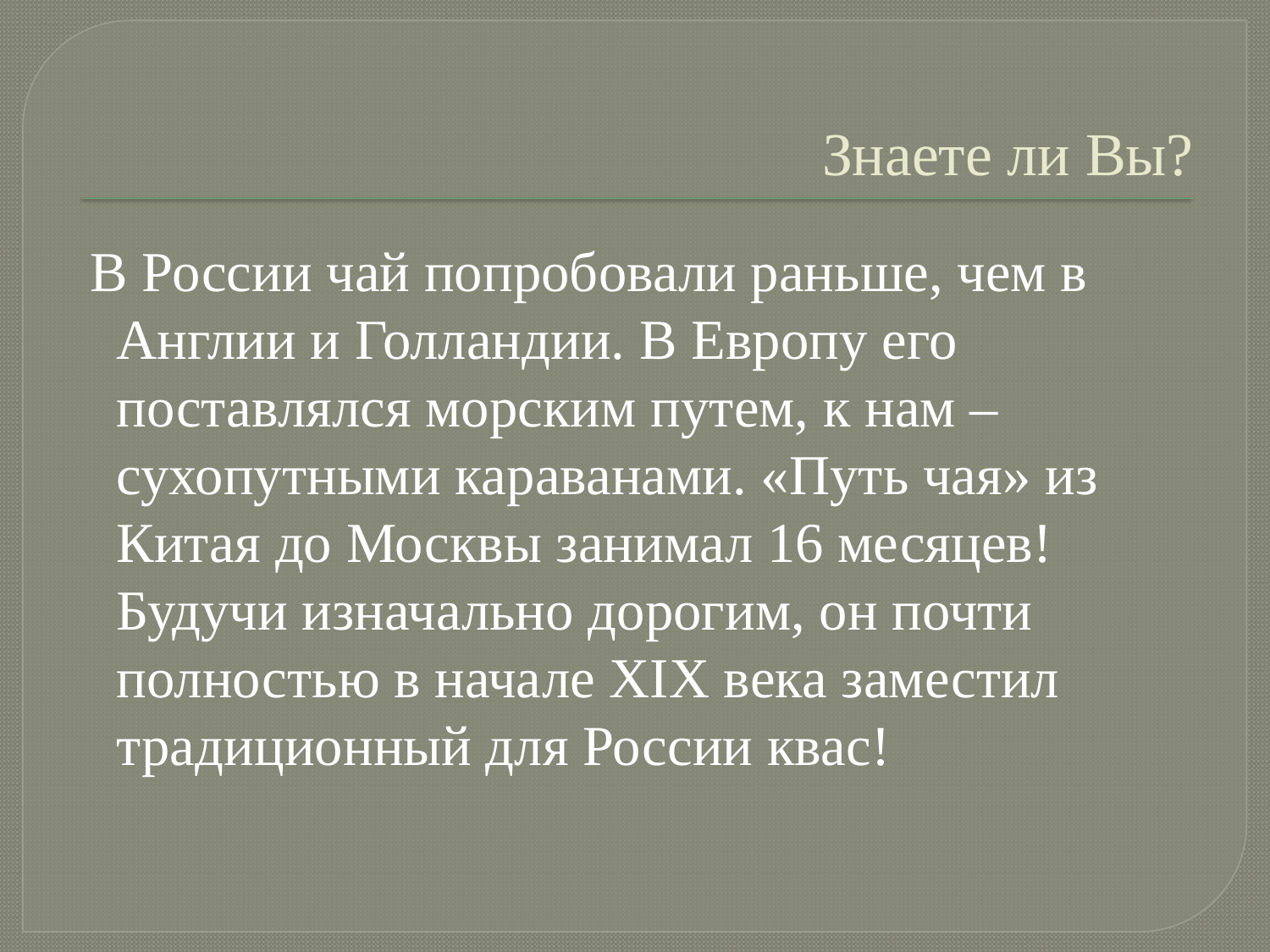

# Знаете ли Вы?
 В России чай попробовали раньше, чем в Англии и Голландии. В Европу его поставлялся морским путем, к нам – сухопутными караванами. «Путь чая» из Китая до Москвы занимал 16 месяцев! Будучи изначально дорогим, он почти полностью в начале XIX века заместил традиционный для России квас!